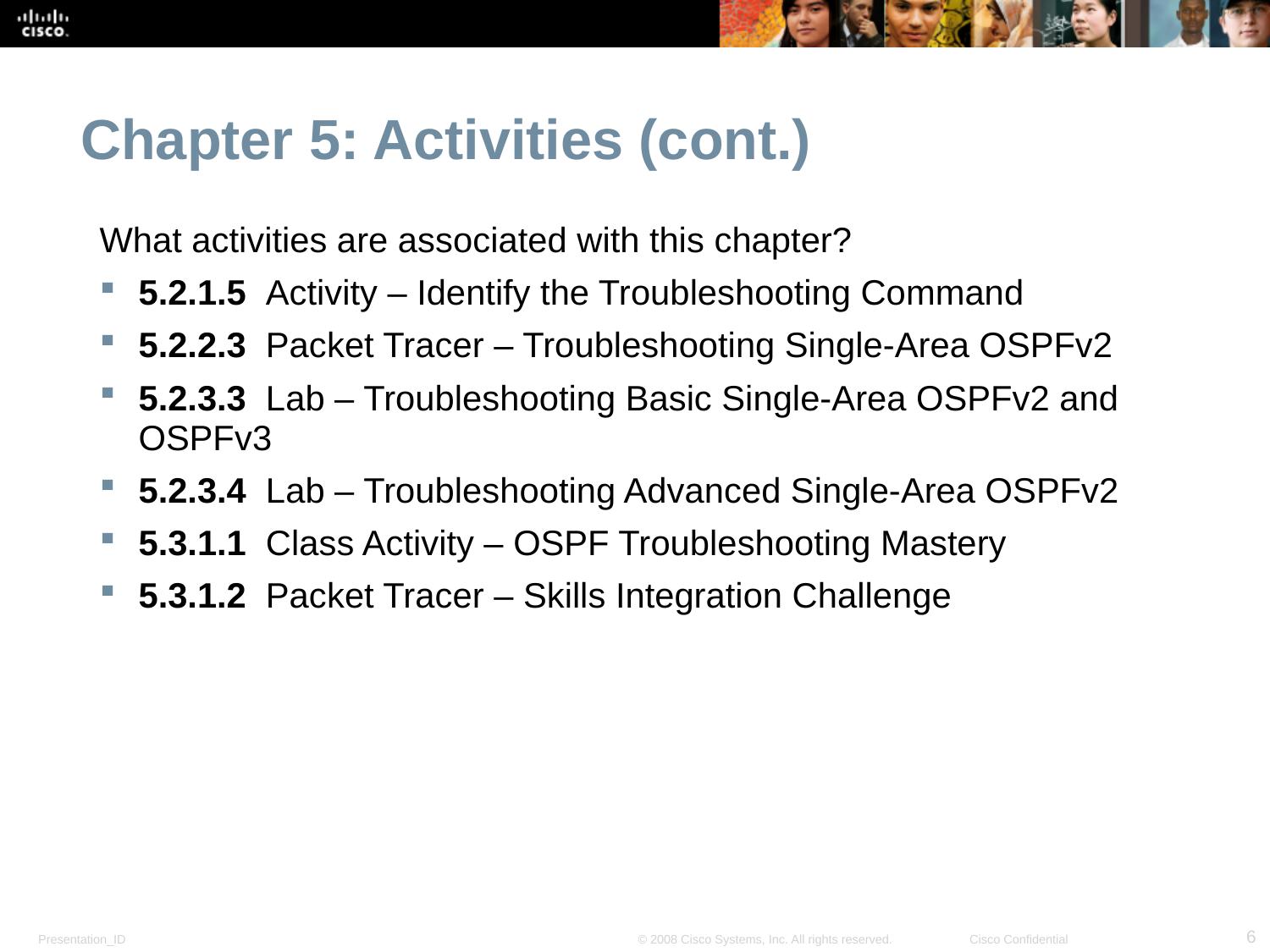

Chapter 5: Activities (cont.)
What activities are associated with this chapter?
5.2.1.5  Activity – Identify the Troubleshooting Command
5.2.2.3  Packet Tracer – Troubleshooting Single-Area OSPFv2
5.2.3.3  Lab – Troubleshooting Basic Single-Area OSPFv2 and OSPFv3
5.2.3.4  Lab – Troubleshooting Advanced Single-Area OSPFv2
5.3.1.1  Class Activity – OSPF Troubleshooting Mastery
5.3.1.2  Packet Tracer – Skills Integration Challenge